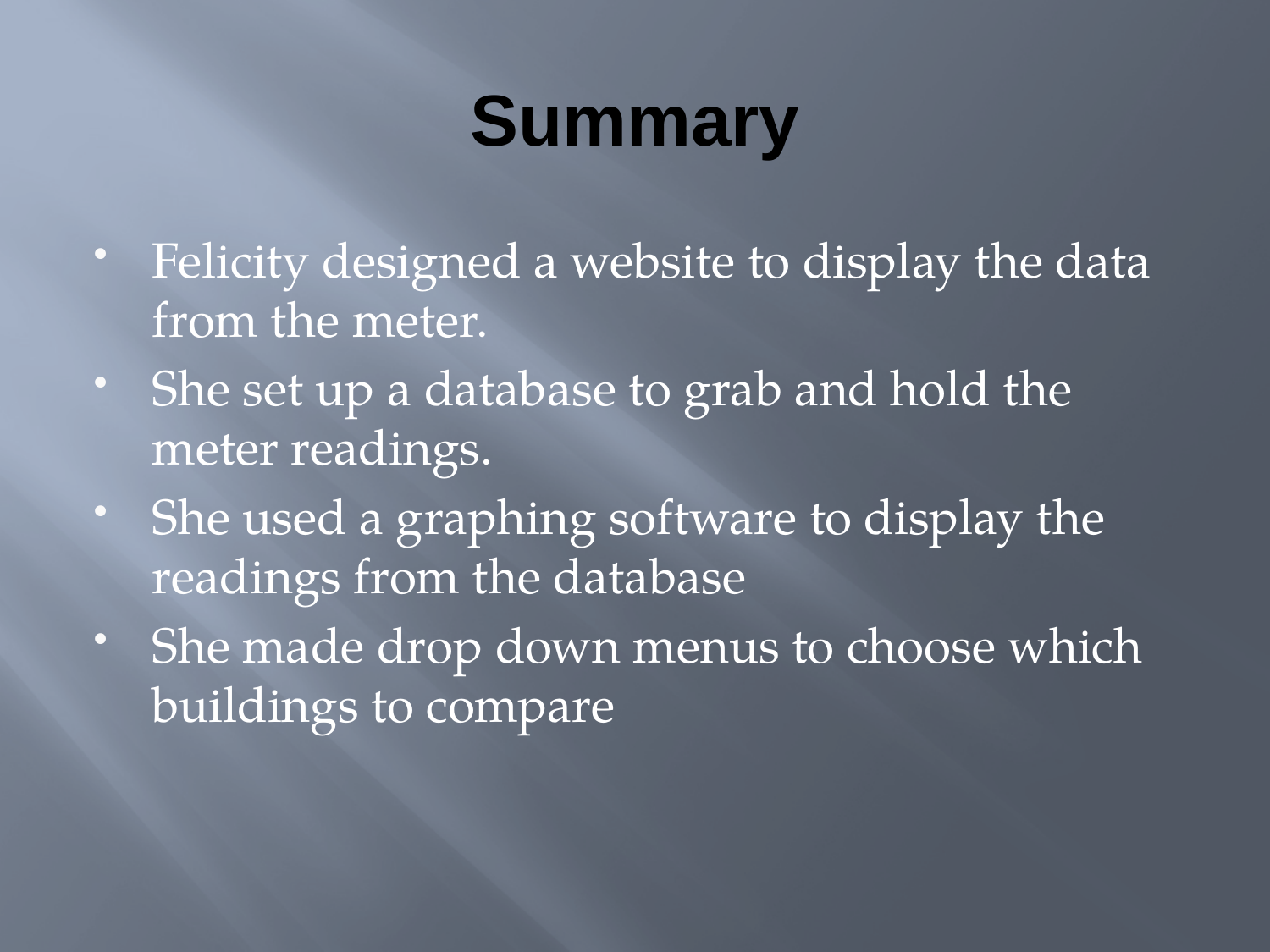

# Summary
Felicity designed a website to display the data from the meter.
She set up a database to grab and hold the meter readings.
She used a graphing software to display the readings from the database
She made drop down menus to choose which buildings to compare